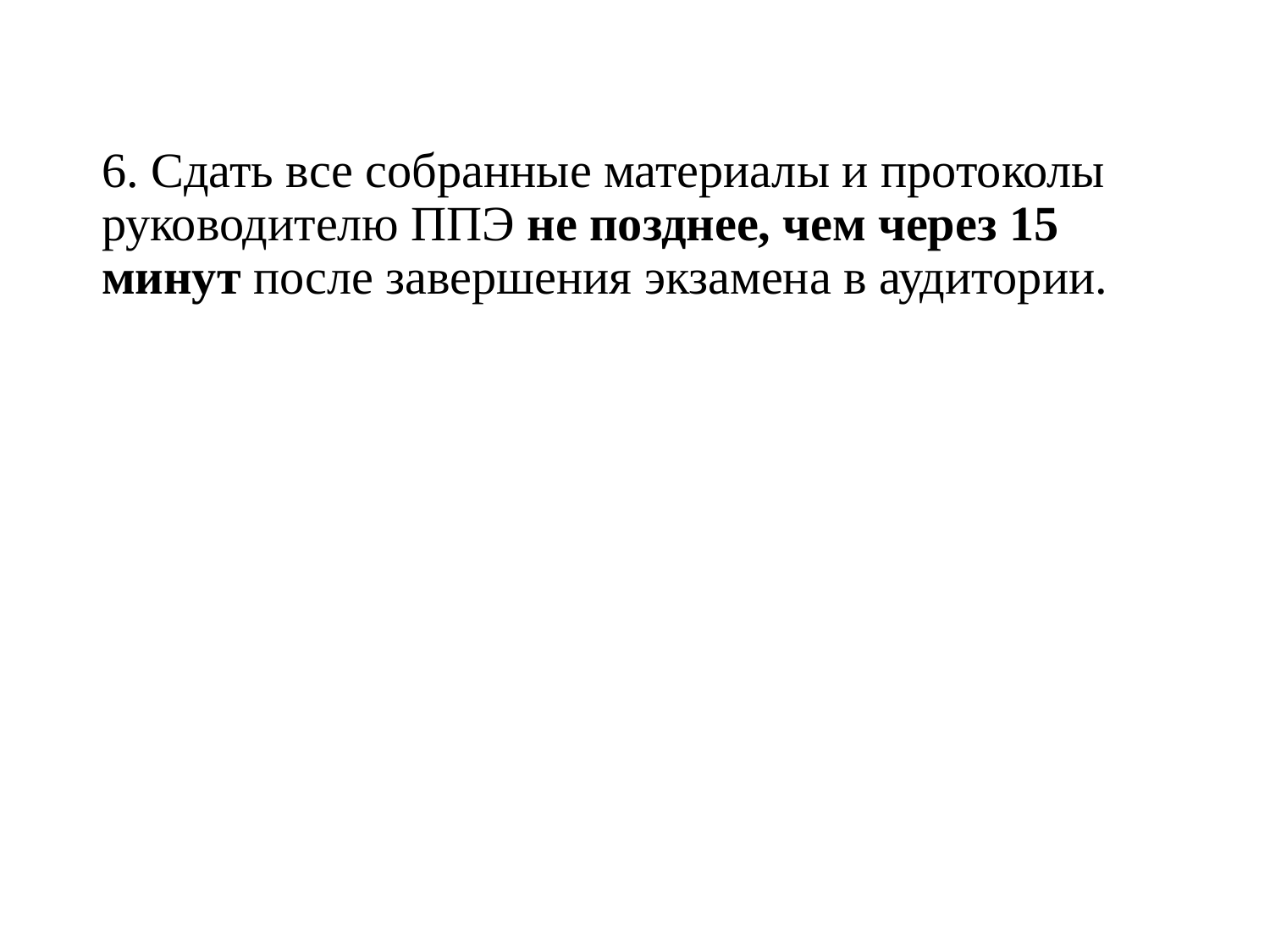

6. Сдать все собранные материалы и протоколы руководителю ППЭ не позднее, чем через 15 минут после завершения экзамена в аудитории.